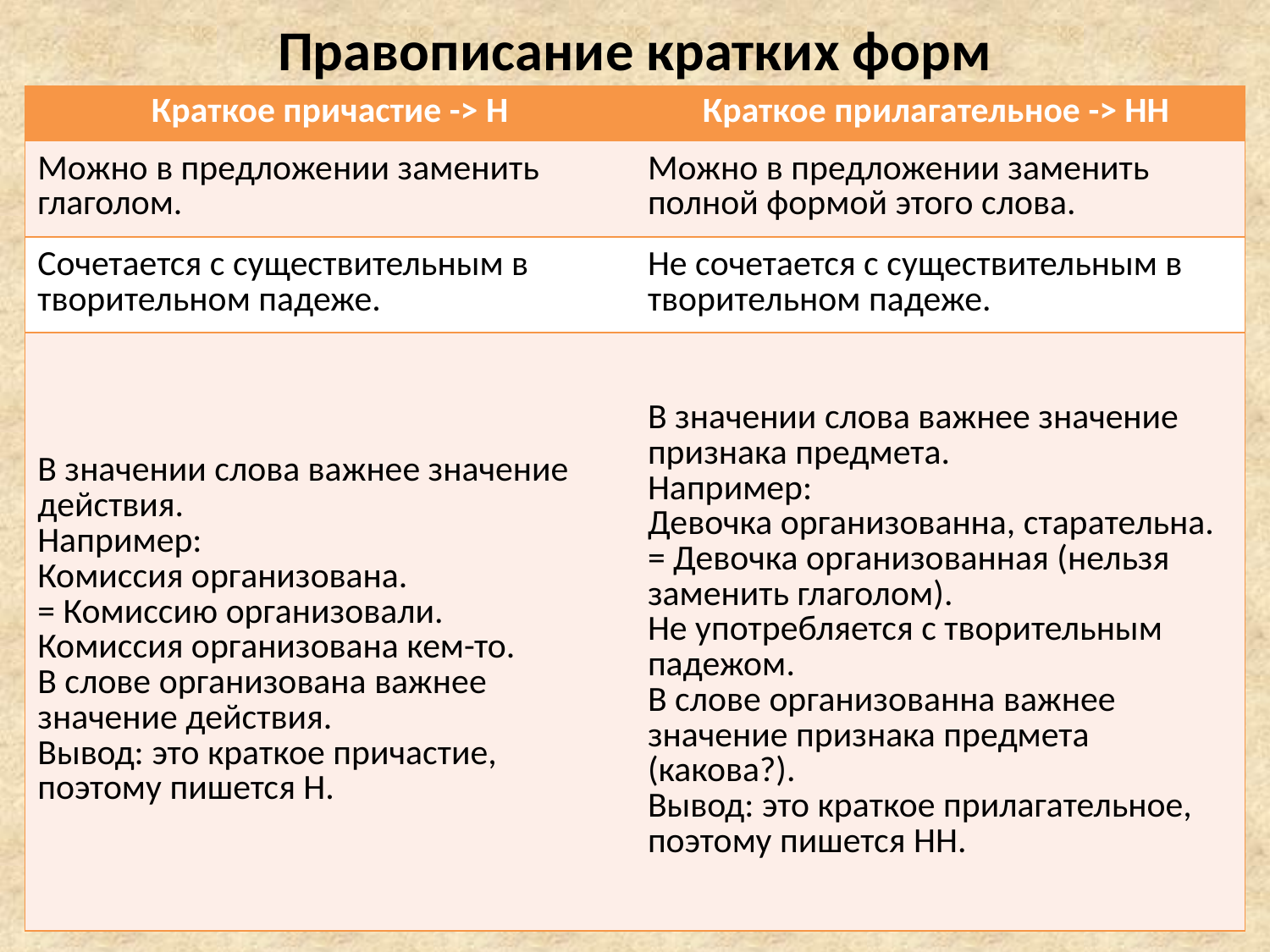

# Правописание кратких форм
| Краткое причастие -> Н | Краткое прилагательное -> НН |
| --- | --- |
| Можно в предложении заменить глаголом. | Можно в предложении заменить полной формой этого слова. |
| Сочетается с существительным в творительном падеже. | Не сочетается с существительным в творительном падеже. |
| В значении слова важнее значение действия.  Например:  Комиссия организована.  = Комиссию организовали.  Комиссия организована кем-то.  В слове организована важнее значение действия.  Вывод: это краткое причастие, поэтому пишется Н. | В значении слова важнее значение  признака предмета.  Например:  Девочка организованна, старательна.  = Девочка организованная (нельзя  заменить глаголом).  Не употребляется с творительным падежом.  В слове организованна важнее значение признака предмета (какова?).  Вывод: это краткое прилагательное, поэтому пишется НН. |